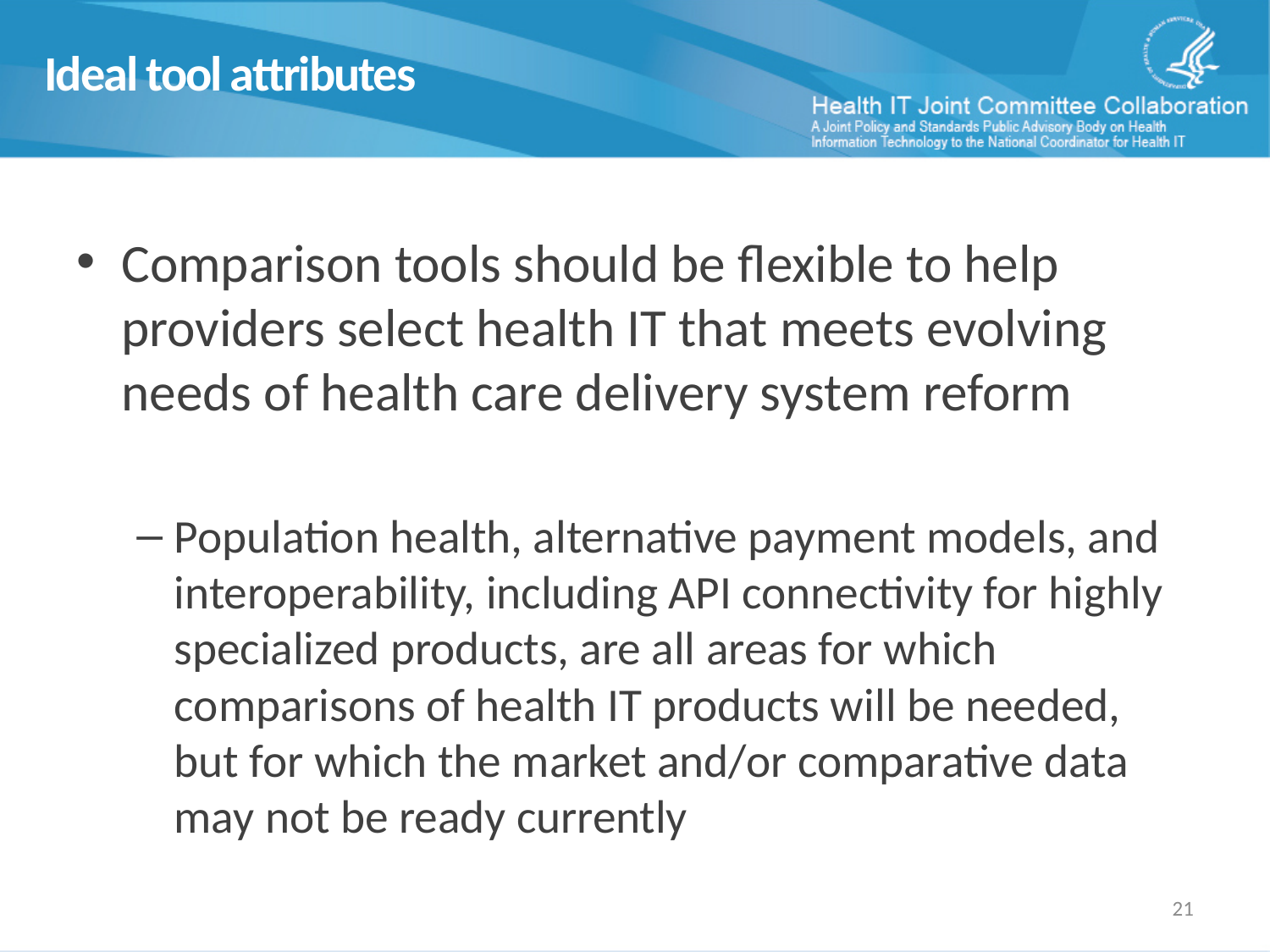

# Ideal tool attributes
Comparison tools should be flexible to help providers select health IT that meets evolving needs of health care delivery system reform

Population health, alternative payment models, and interoperability, including API connectivity for highly specialized products, are all areas for which comparisons of health IT products will be needed, but for which the market and/or comparative data may not be ready currently
21